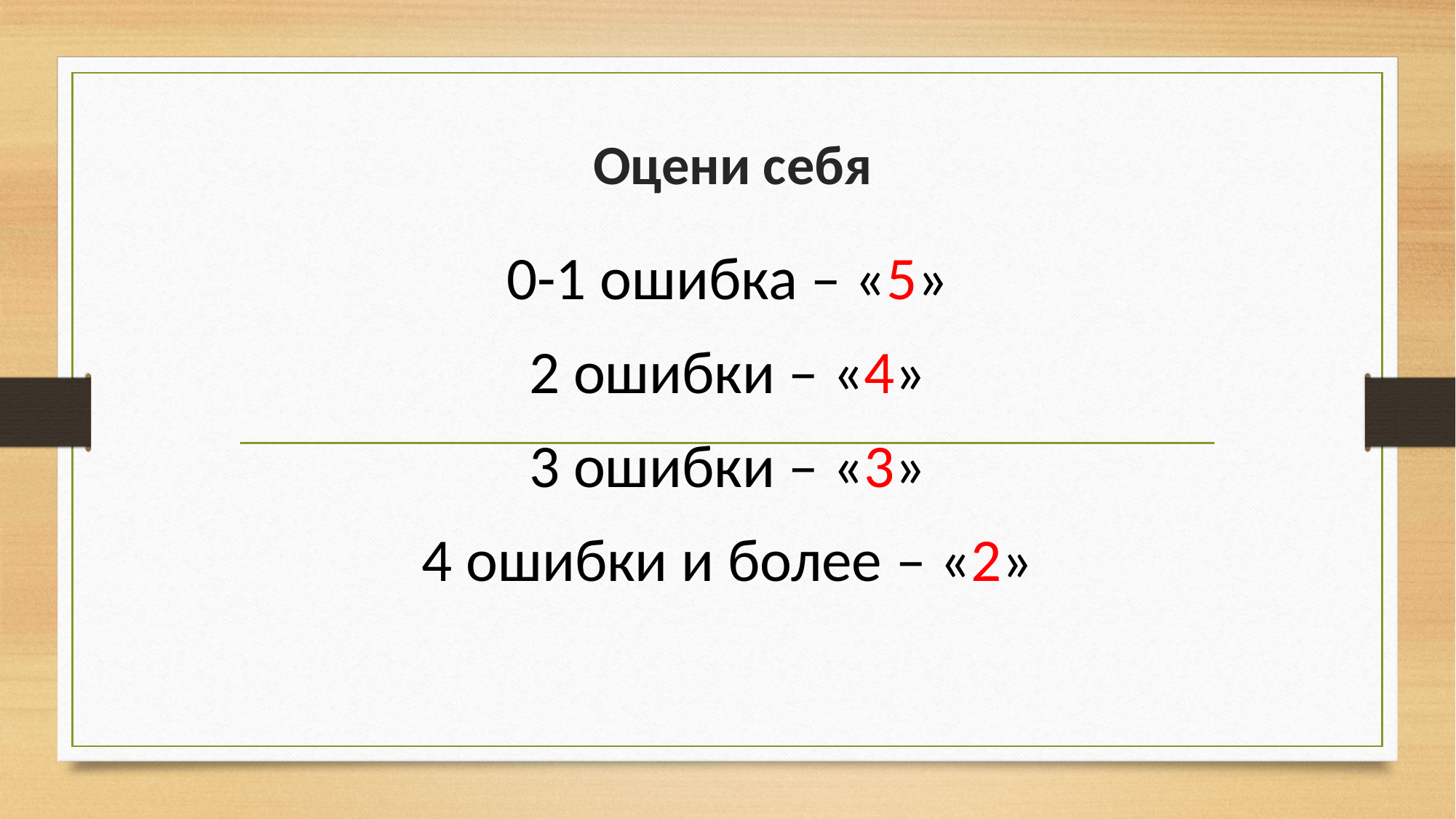

# Оцени себя
0-1 ошибка – «5»
2 ошибки – «4»
3 ошибки – «3»
4 ошибки и более – «2»